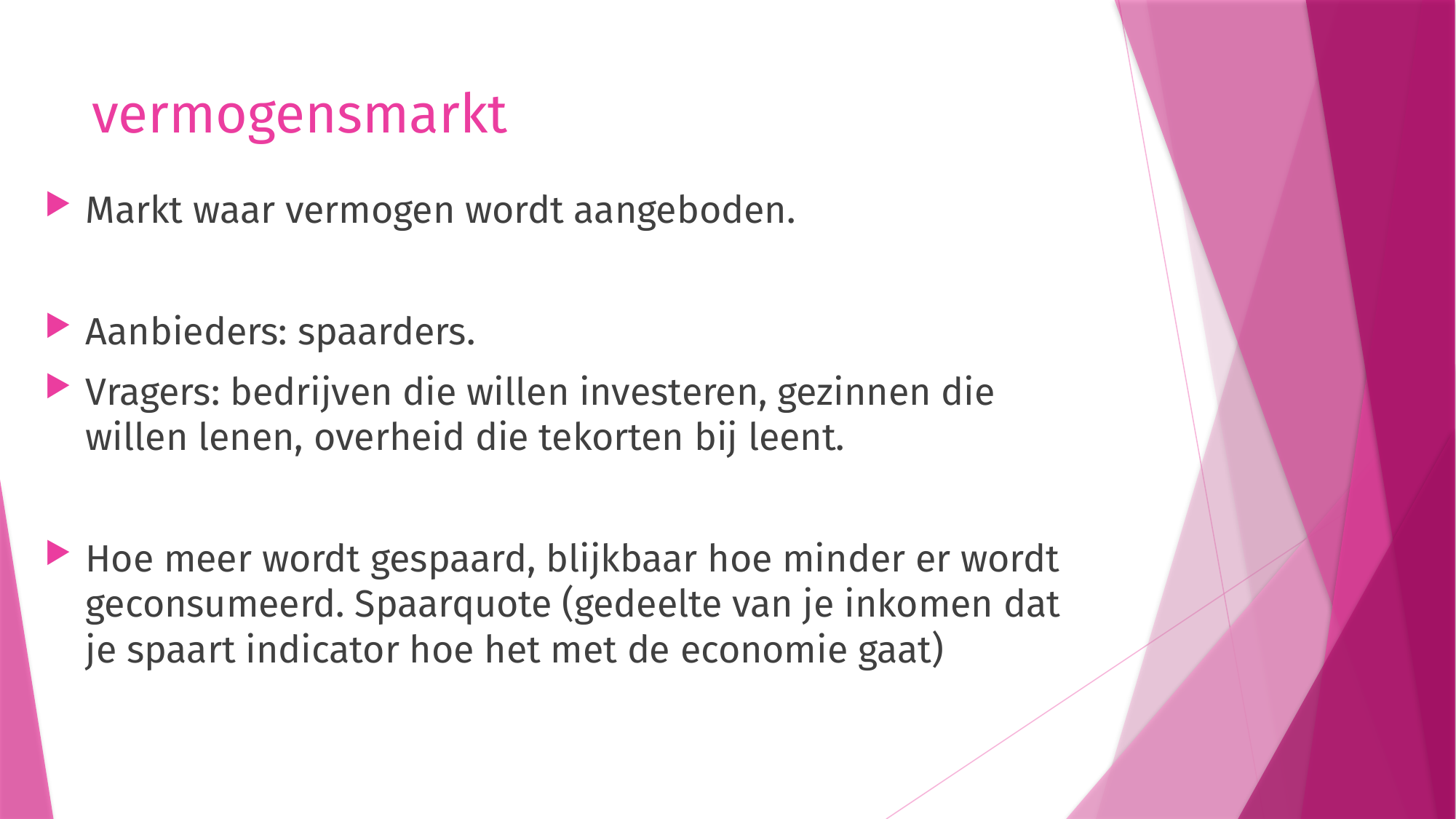

# vermogensmarkt
Markt waar vermogen wordt aangeboden.

Aanbieders: spaarders.
Vragers: bedrijven die willen investeren, gezinnen die willen lenen, overheid die tekorten bij leent.

Hoe meer wordt gespaard, blijkbaar hoe minder er wordt geconsumeerd. Spaarquote (gedeelte van je inkomen dat je spaart indicator hoe het met de economie gaat)